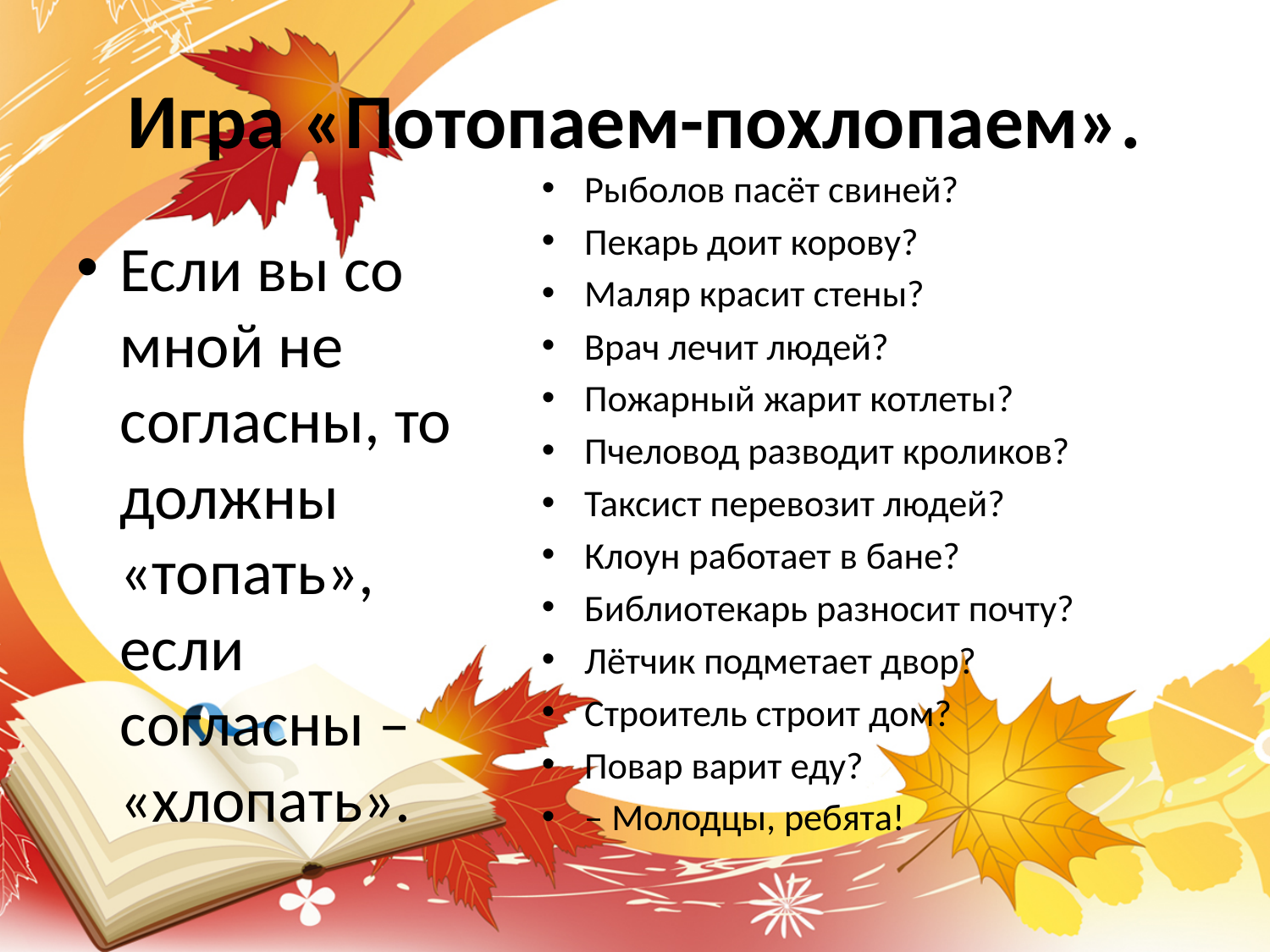

# Игра «Потопаем-похлопаем».
Рыбoлов пасёт свиней?
Пекарь доит корову?
Маляр красит стены?
Врач лечит людей?
Пожарный жарит котлеты?
Пчеловод разводит кроликов?
Таксист перевозит людей?
Клоун работает в бане?
Библиотекарь разносит почту?
Лётчик подметает двор?
Строитель строит дом?
Повар варит еду?
– Молодцы, ребята!

Если вы со мной не согласны, то должны «топать»,   если согласны – «хлопать».